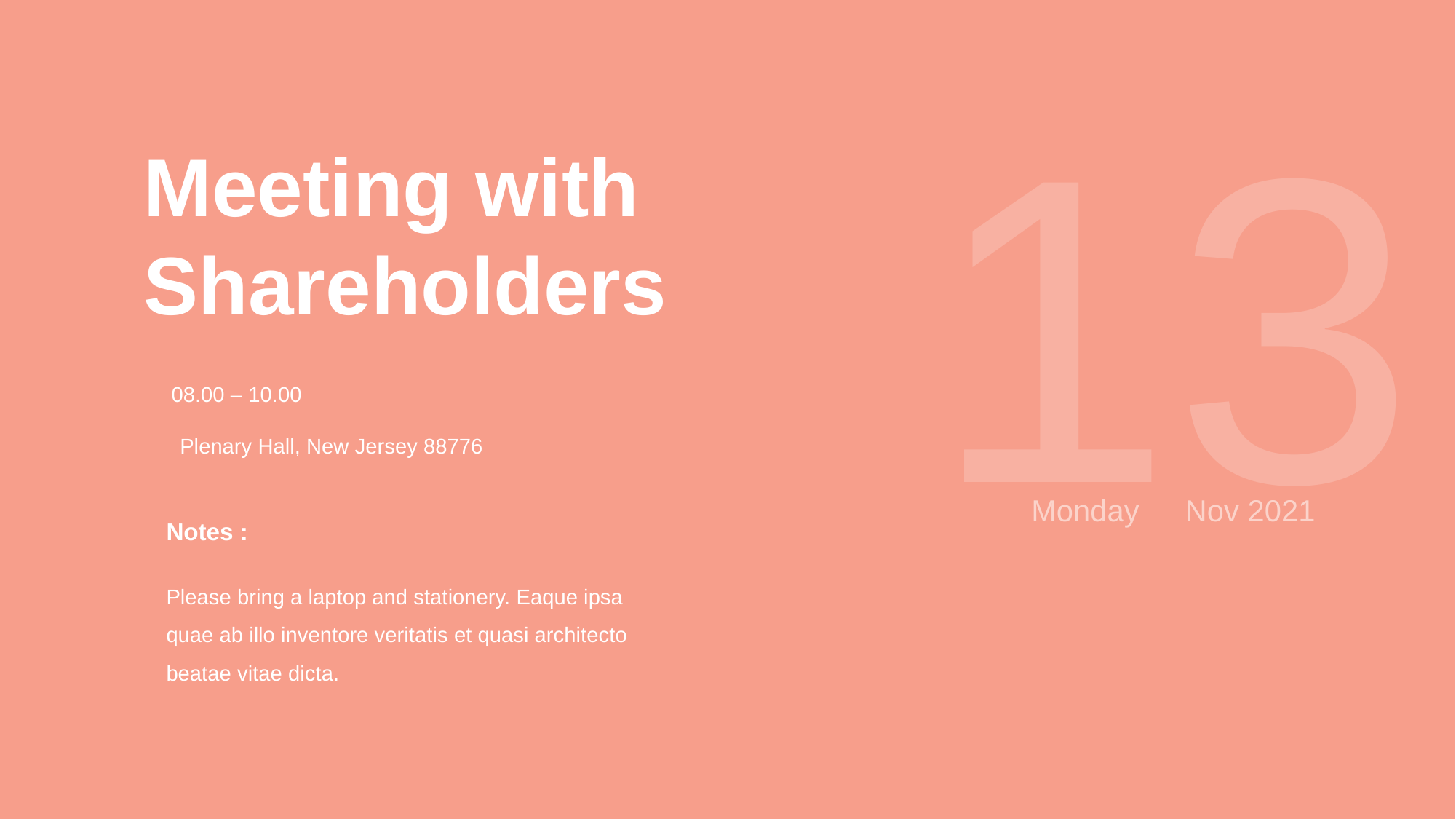

13
Meeting with
Shareholders
08.00 – 10.00
Plenary Hall, New Jersey 88776
Monday
Nov 2021
Notes :

Please bring a laptop and stationery. Eaque ipsa quae ab illo inventore veritatis et quasi architecto beatae vitae dicta.